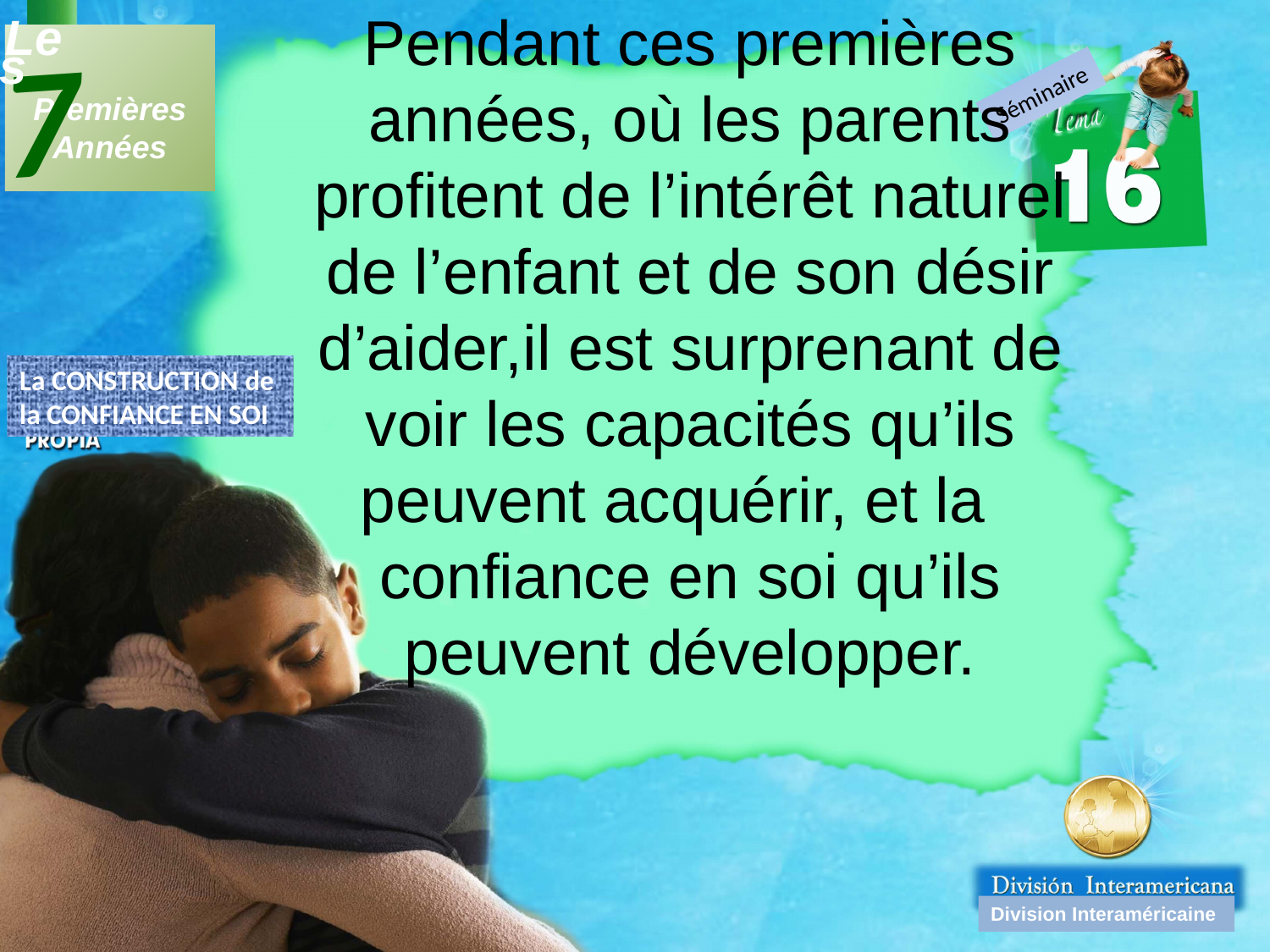

Pendant ces premières années, où les parents profitent de l’intérêt naturel de l’enfant et de son désir d’aider,il est surprenant de voir les capacités qu’ils peuvent acquérir, et la   confiance en soi qu’ils peuvent développer.
7
Les
         Premières
Années
Séminaire
La CONSTRUCTION de
la CONFIANCE EN SOI
Division Interaméricaine